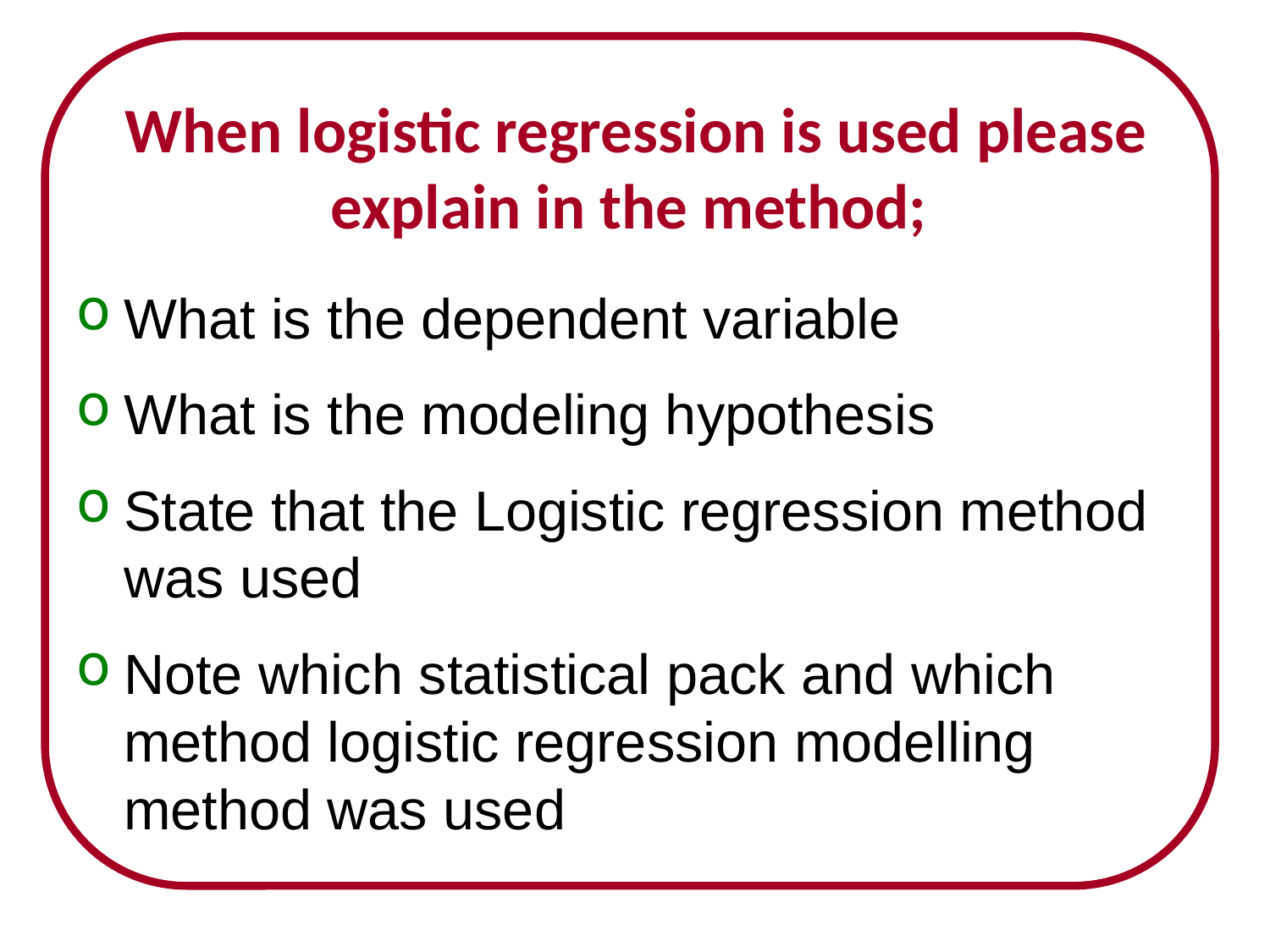

# When logistic regression is used please explain in the method;
What is the dependent variable
What is the modeling hypothesis
State that the Logistic regression method was used
Note which statistical pack and which method logistic regression modelling method was used